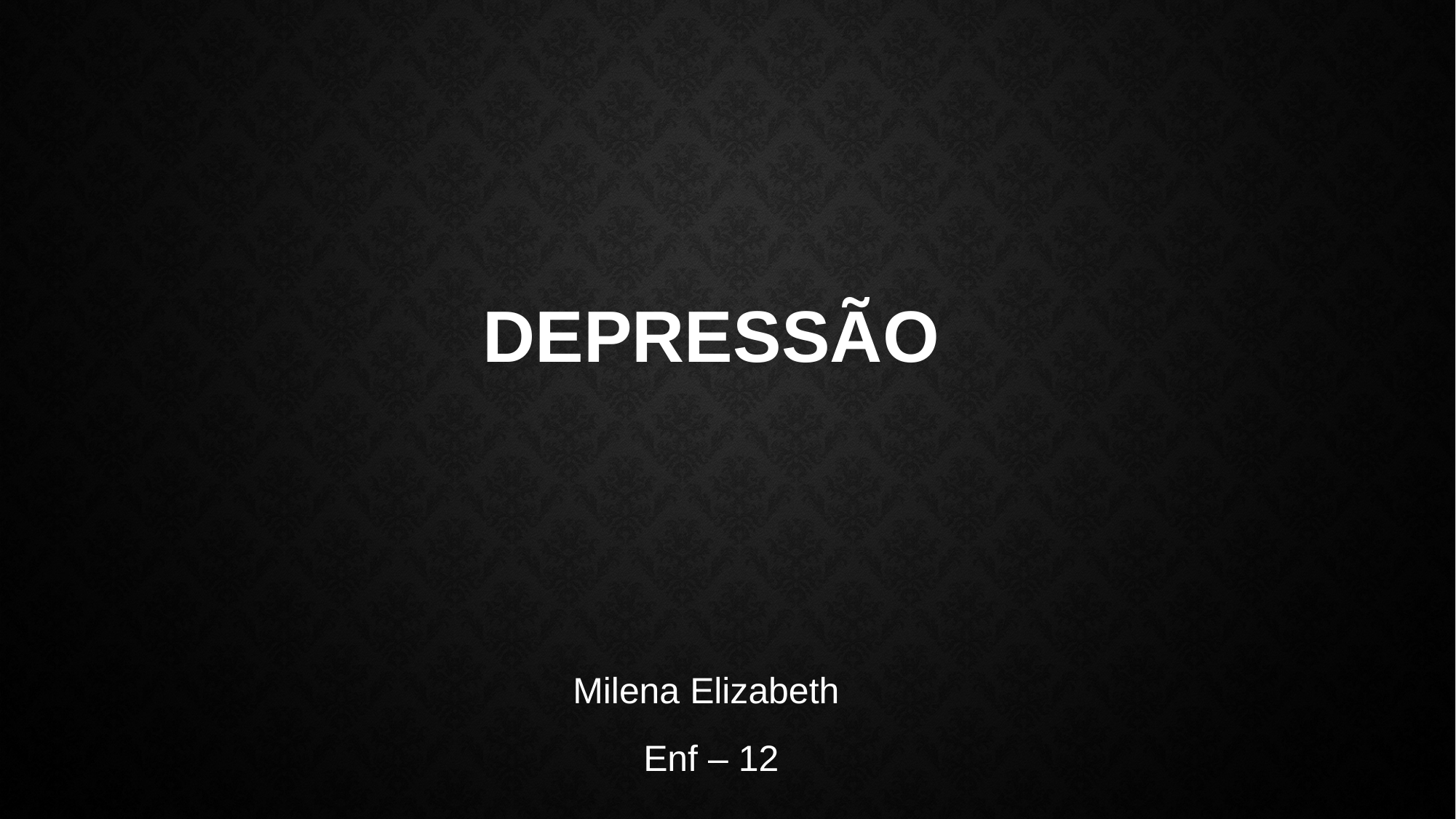

# depressão
Milena Elizabeth
Enf – 12